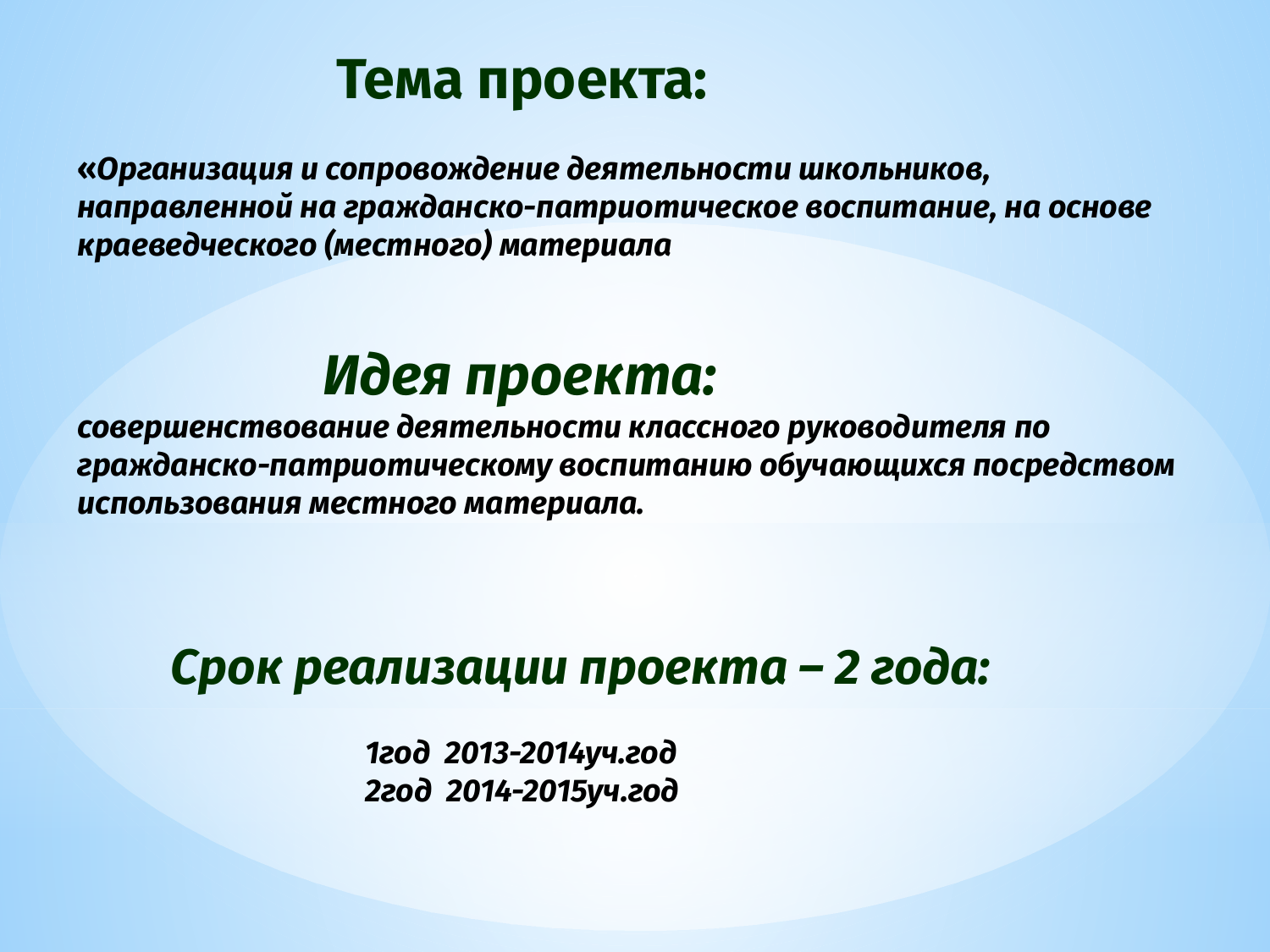

Тема проекта:

«Организация и сопровождение деятельности школьников, направленной на гражданско-патриотическое воспитание, на основе краеведческого (местного) материала

                   Идея проекта:
совершенствование деятельности классного руководителя по гражданско-патриотическому воспитанию обучающихся посредством использования местного материала.

             Срок реализации проекта – 2 года:

                                        1год  2013-2014уч.год
                                        2год  2014-2015уч.год